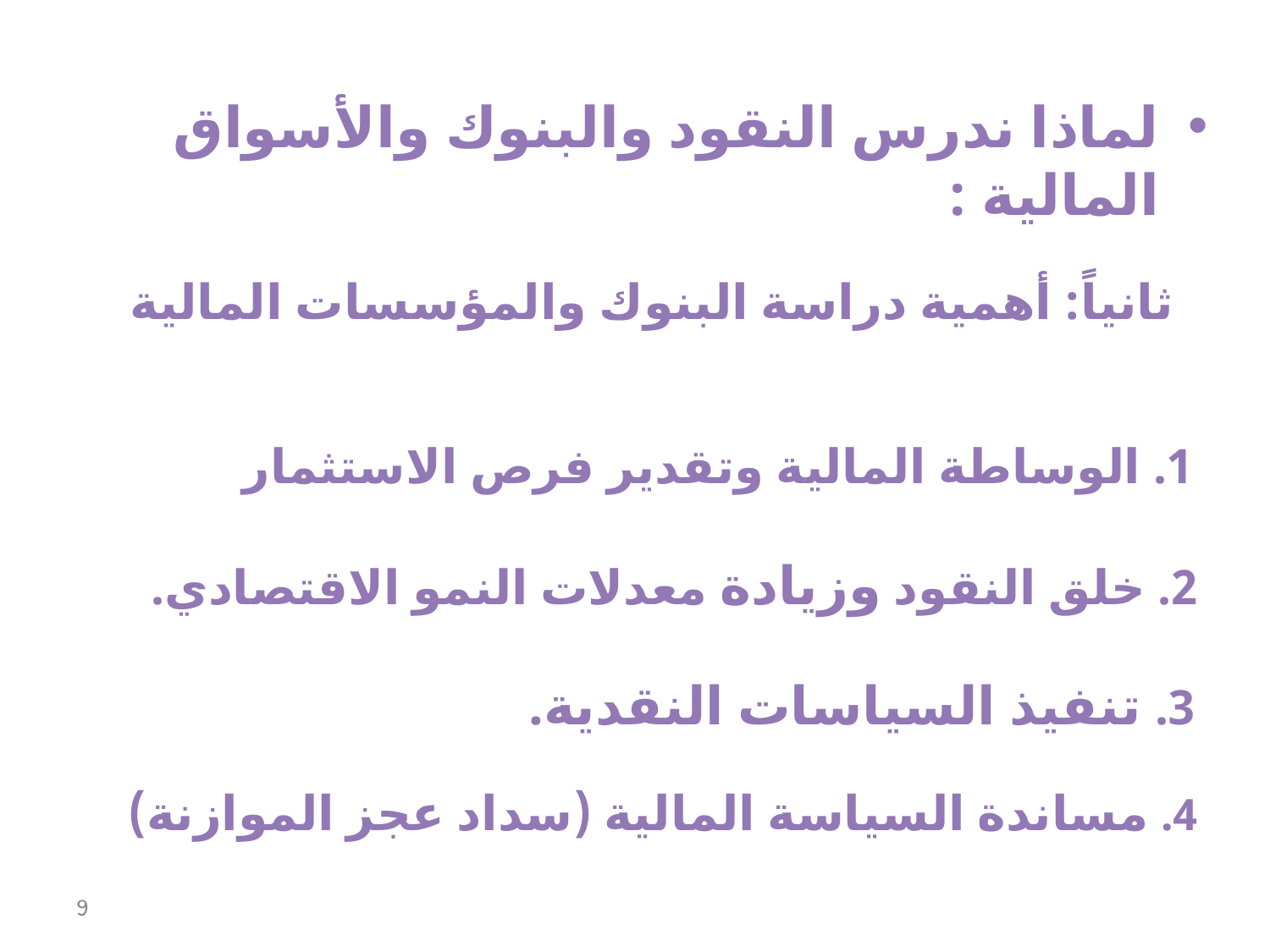

لماذا ندرس النقود والبنوك والأسواق المالية :
	 ثانياً: أهمية دراسة البنوك والمؤسسات المالية

1.	 الوساطة المالية وتقدير فرص الاستثمار

2.	 خلق النقود وزيادة معدلات النمو الاقتصادي.

3.	 تنفيذ السياسات النقدية.
4.	 مساندة السياسة المالية (سداد عجز الموازنة)
9